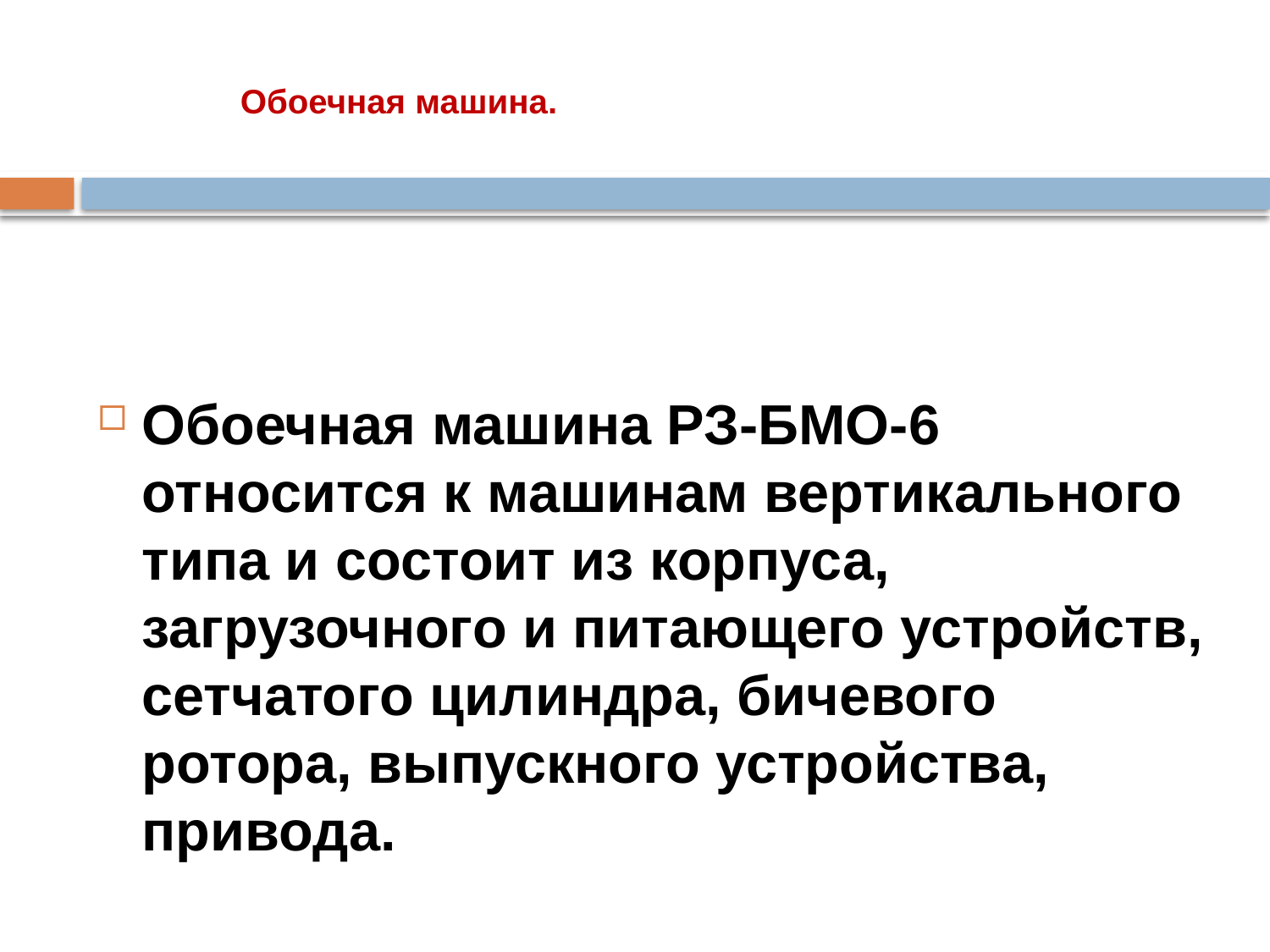

# Обоечная машина.

Обоечная машина РЗ-БМО-6 относится к машинам вертикального типа и состоит из корпуса, загрузочного и питающего устройств, сетчатого цилиндра, бичевого ротора, выпускного устройства, привода.